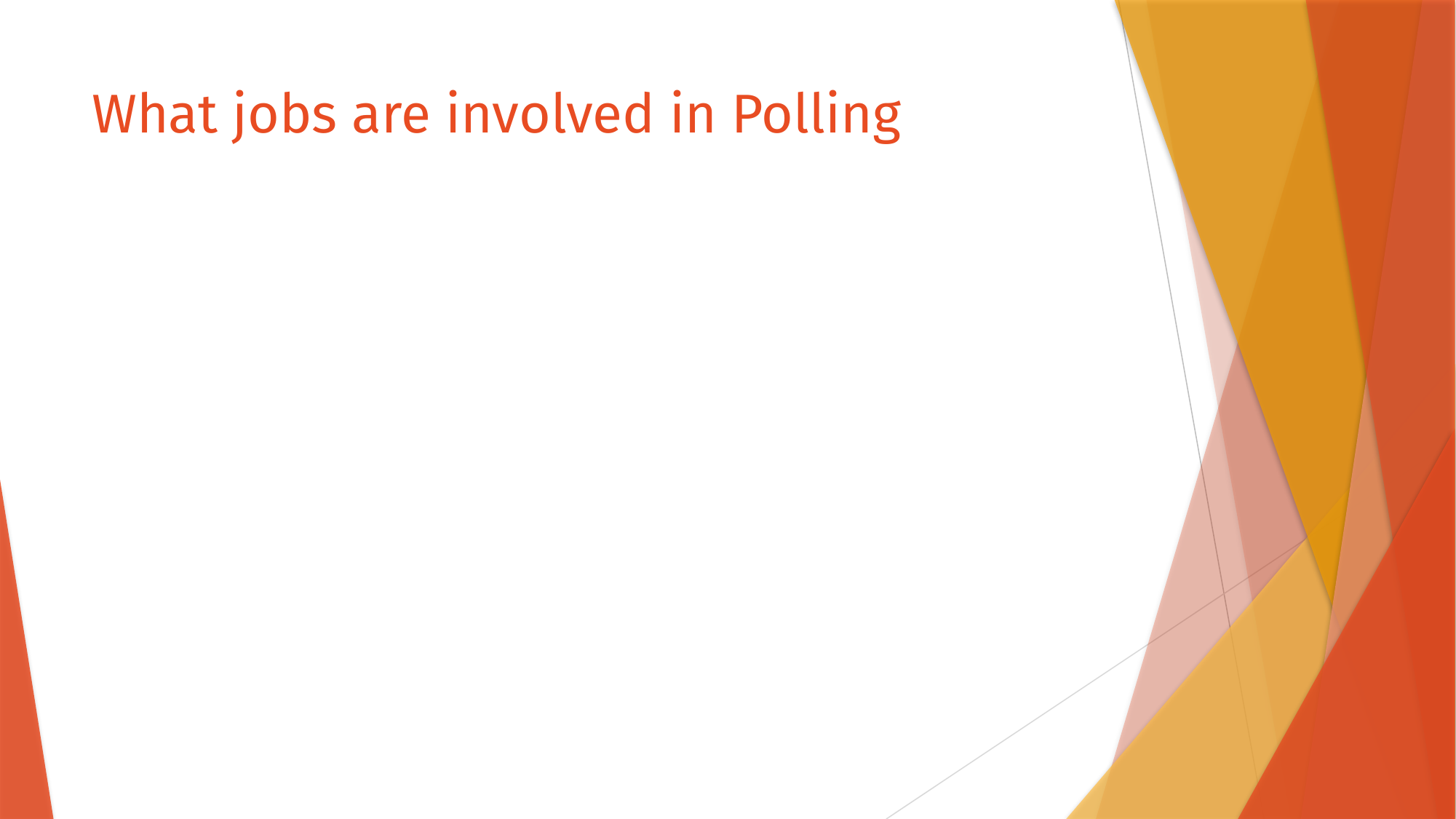

# What jobs are involved in Polling